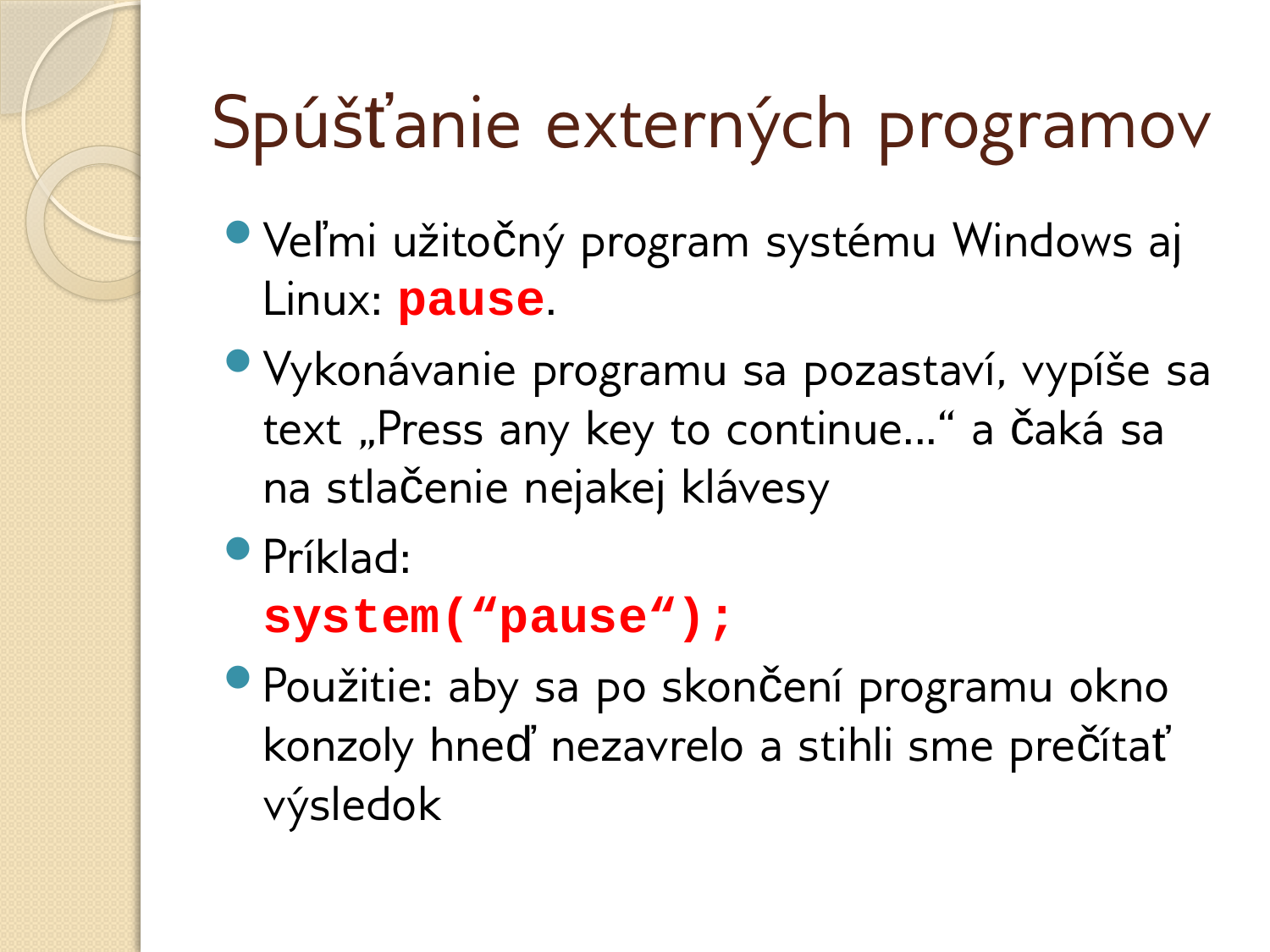

# Spúšťanie externých programov
Veľmi užitočný program systému Windows aj Linux: pause.
Vykonávanie programu sa pozastaví, vypíše sa text „Press any key to continue...“ a čaká sa na stlačenie nejakej klávesy
Príklad:
system(“pause“);
Použitie: aby sa po skončení programu okno konzoly hneď nezavrelo a stihli sme prečítať výsledok